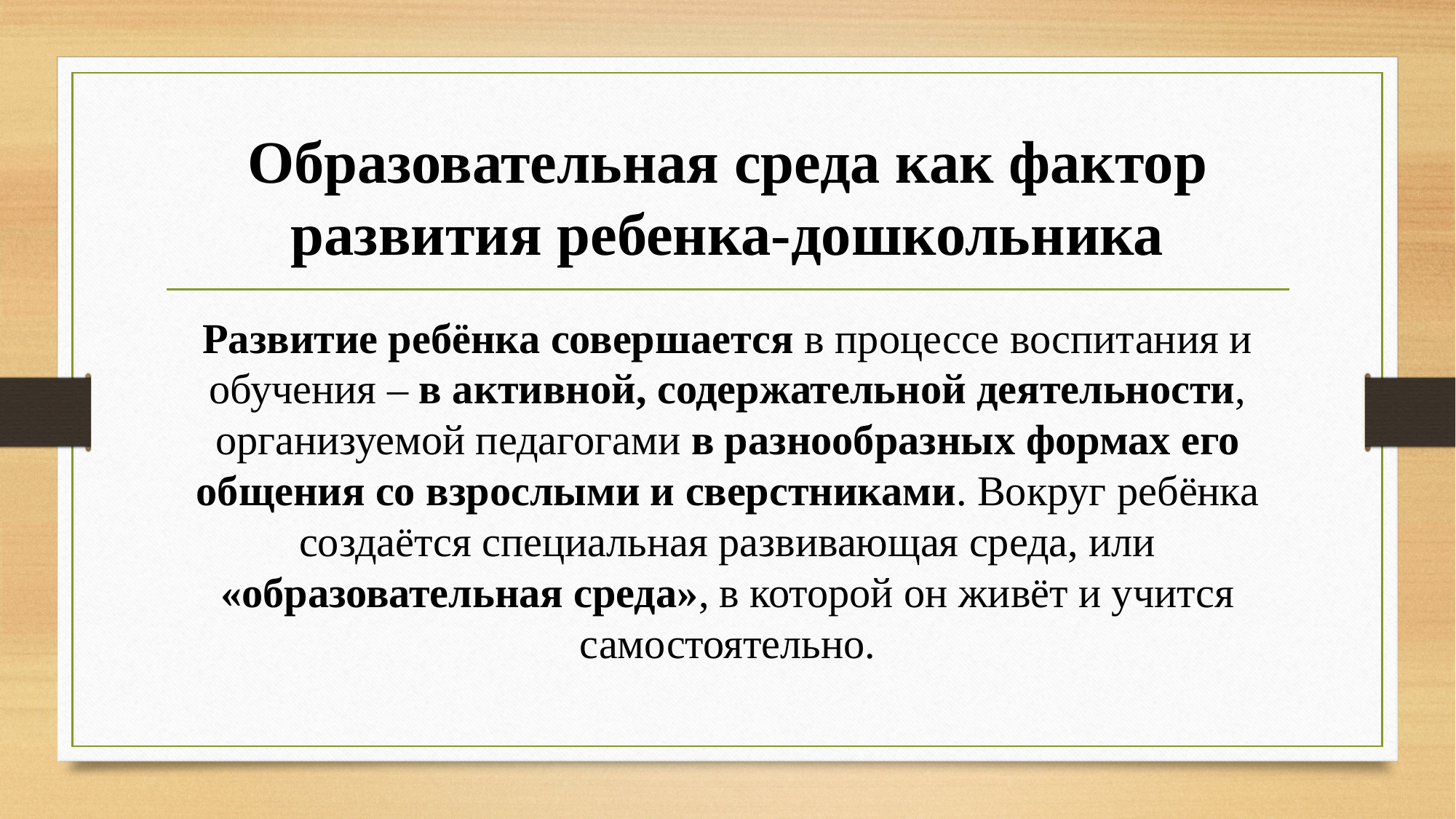

# Образовательная среда как фактор развития ребенка-дошкольника
Развитие ребёнка совершается в процессе воспитания и обучения – в активной, содержательной деятельности, организуемой педагогами в разнообразных формах его общения со взрослыми и сверстниками. Вокруг ребёнка создаётся специальная развивающая среда, или «образовательная среда», в которой он живёт и учится самостоятельно.